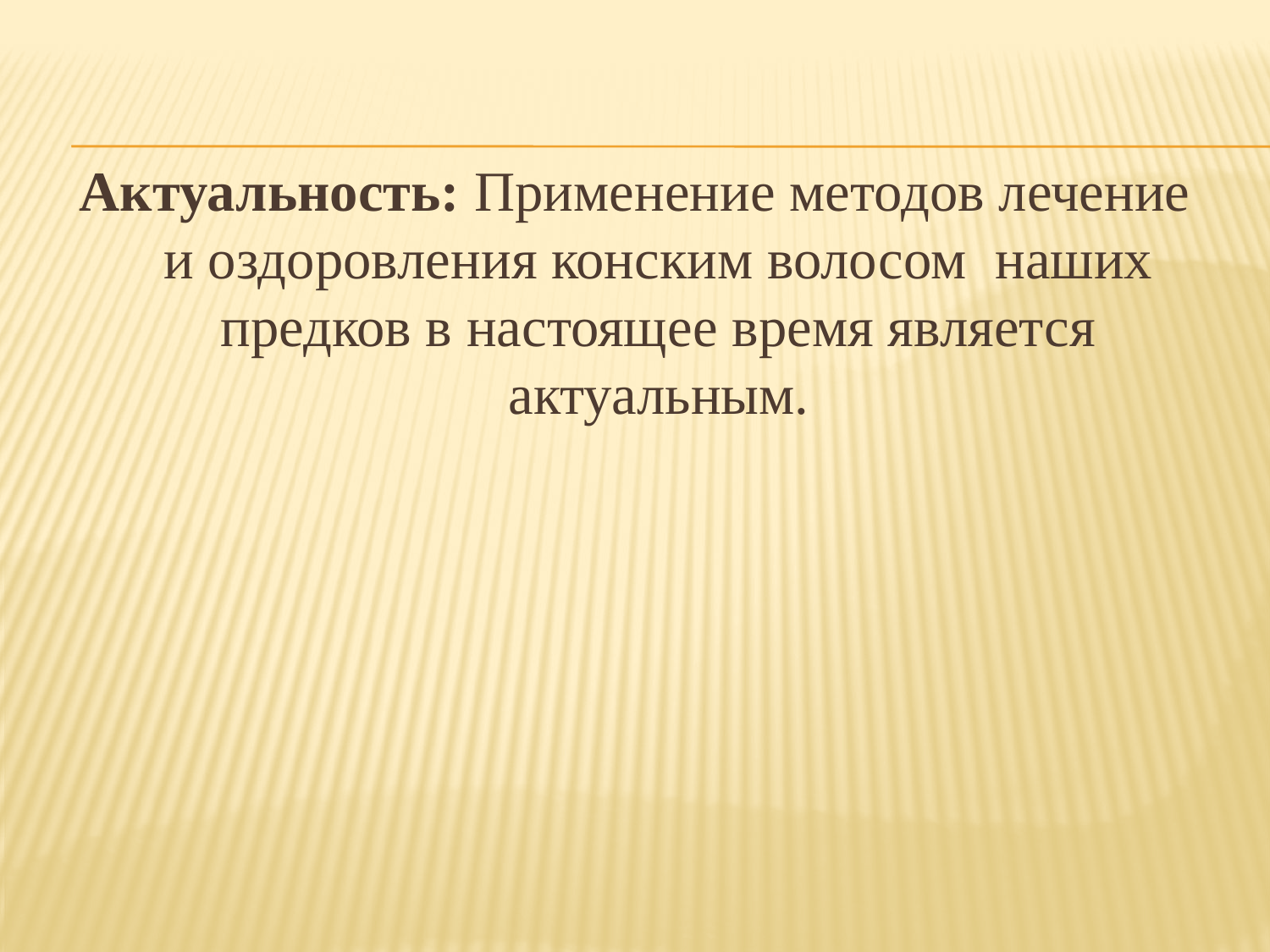

Актуальность: Применение методов лечение и оздоровления конским волосом  наших предков в настоящее время является актуальным.